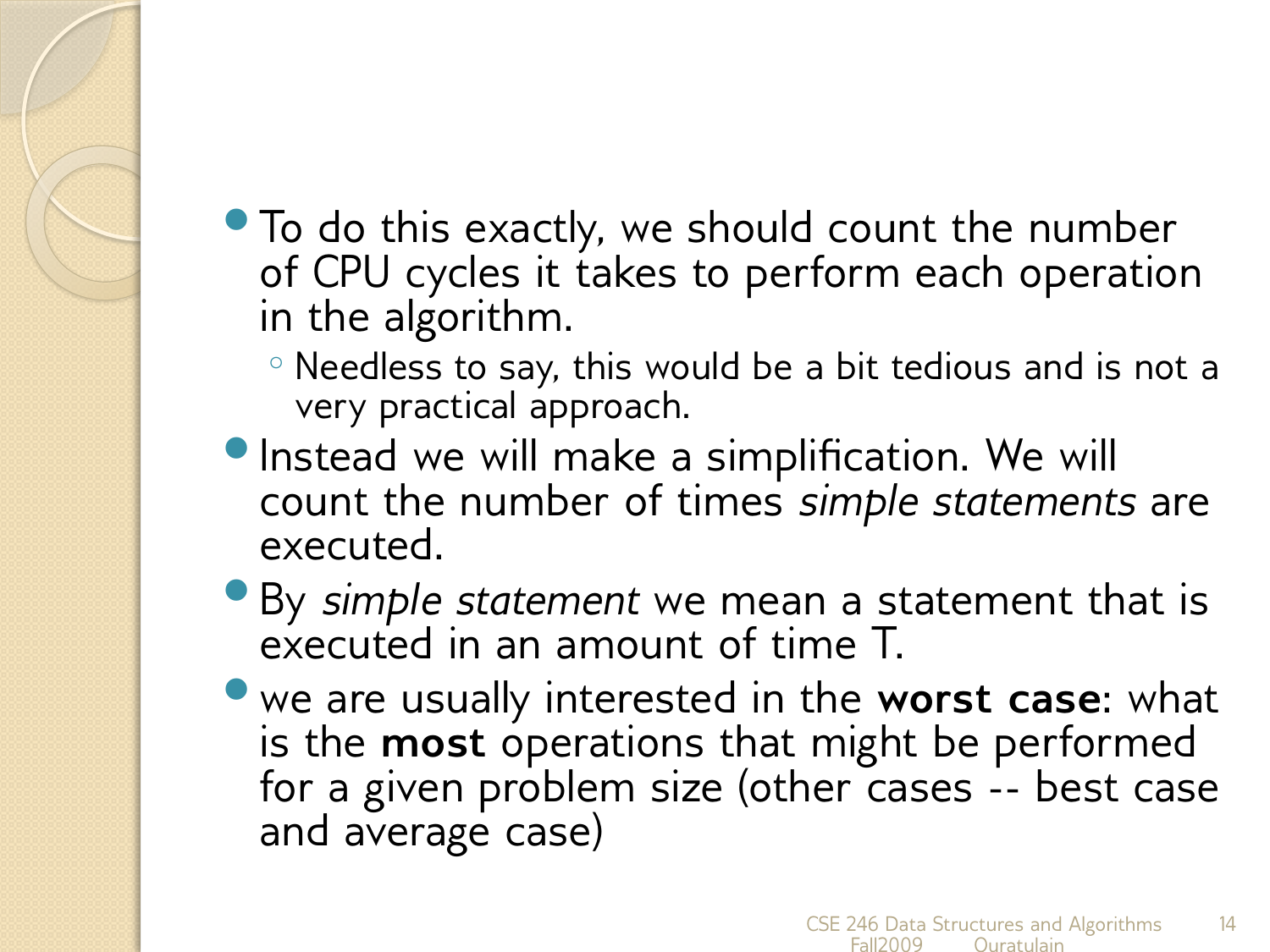

#
To do this exactly, we should count the number of CPU cycles it takes to perform each operation in the algorithm.
Needless to say, this would be a bit tedious and is not a very practical approach.
Instead we will make a simplification. We will count the number of times simple statements are executed.
By simple statement we mean a statement that is executed in an amount of time T.
we are usually interested in the worst case: what is the most operations that might be performed for a given problem size (other cases -- best case and average case)

CSE 246 Data Structures and Algorithms          Fall2009        Quratulain
14